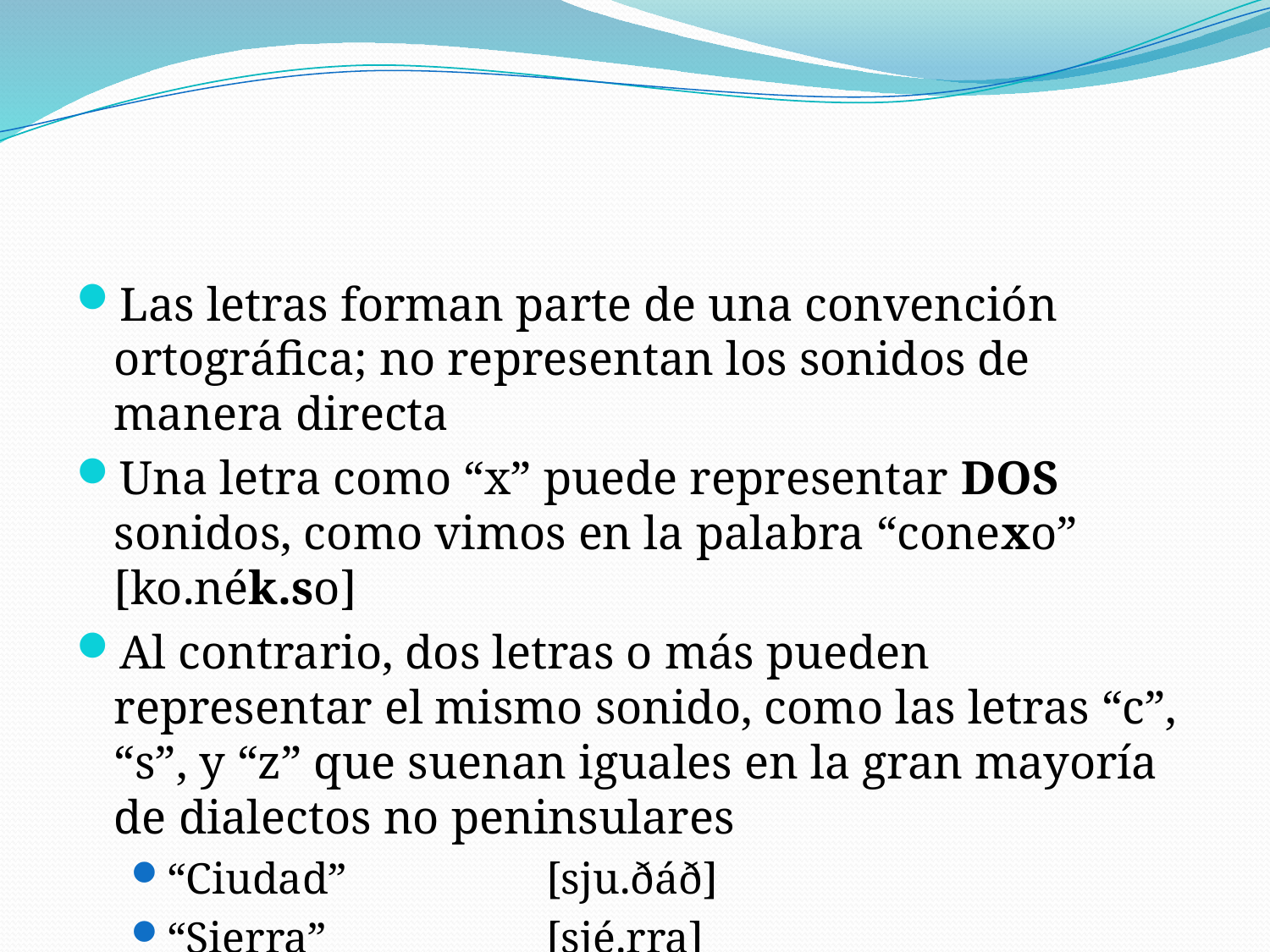

#
Las letras forman parte de una convención ortográfica; no representan los sonidos de manera directa
Una letra como “x” puede representar DOS sonidos, como vimos en la palabra “conexo” [ko.nék.so]
Al contrario, dos letras o más pueden representar el mismo sonido, como las letras “c”, “s”, y “z” que suenan iguales en la gran mayoría de dialectos no peninsulares
“Ciudad”		[sju.ðáð]
“Sierra”		[sjé.rra]
“Zapatos”	[sa.pá.tos]